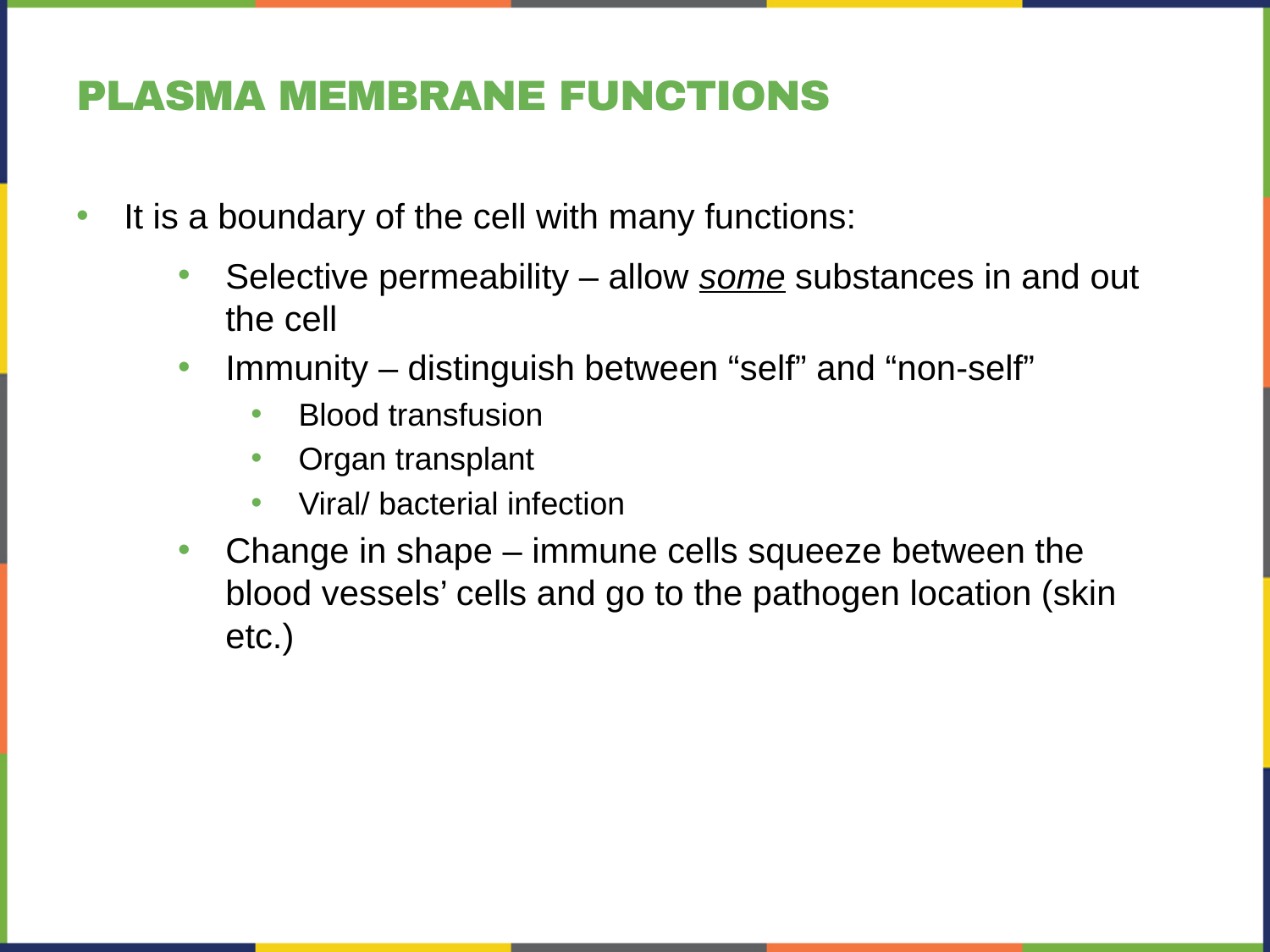

# Plasma membrane functions
It is a boundary of the cell with many functions:
Selective permeability – allow some substances in and out the cell
Immunity – distinguish between “self” and “non-self”
Blood transfusion
Organ transplant
Viral/ bacterial infection
Change in shape – immune cells squeeze between the blood vessels’ cells and go to the pathogen location (skin etc.)